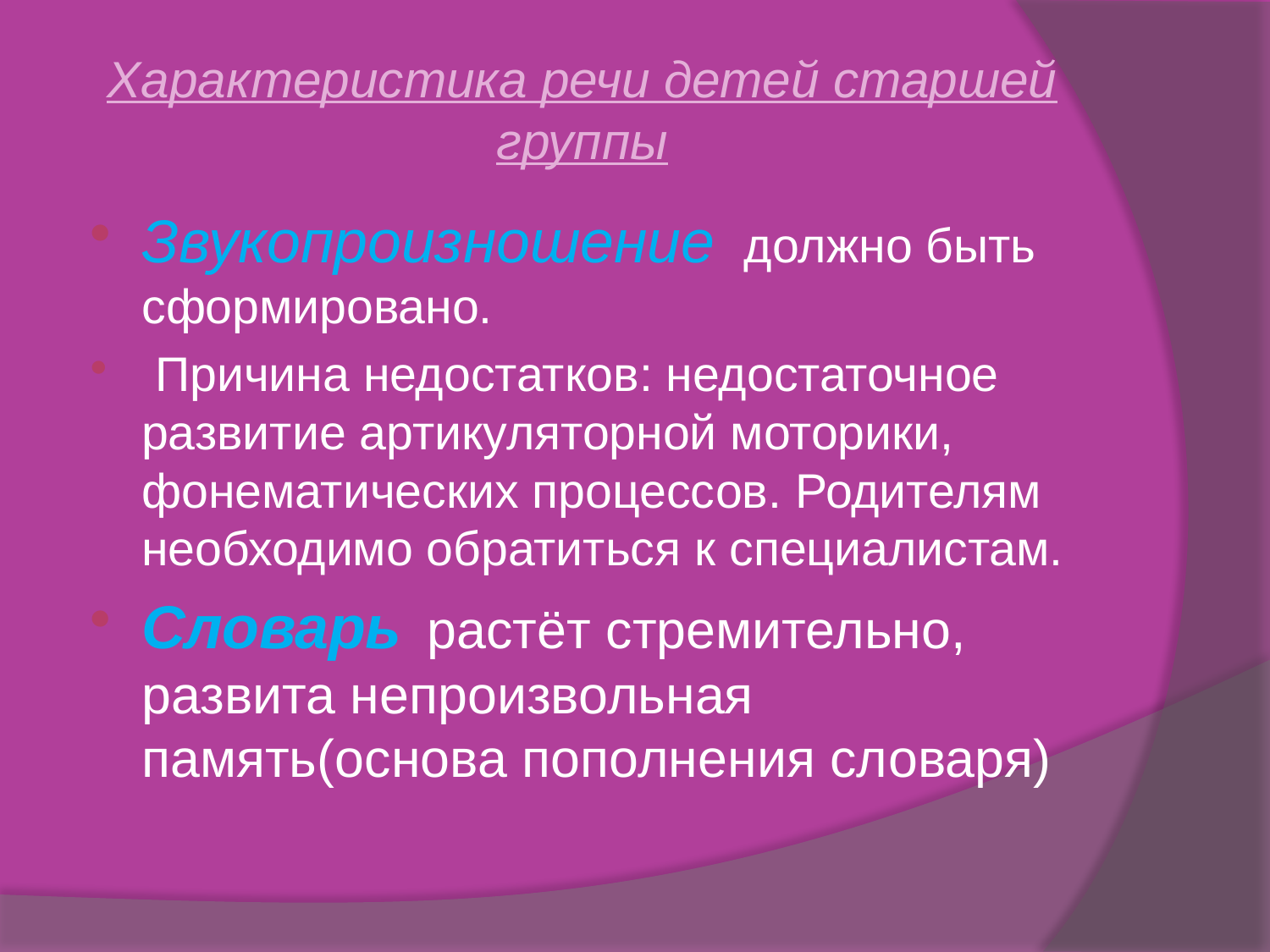

# Характеристика речи детей старшей группы
Звукопроизношение  должно быть сформировано.
 Причина недостатков: недостаточное развитие артикуляторной моторики, фонематических процессов. Родителям необходимо обратиться к специалистам.
Словарь  растёт стремительно, развита непроизвольная память(основа пополнения словаря)